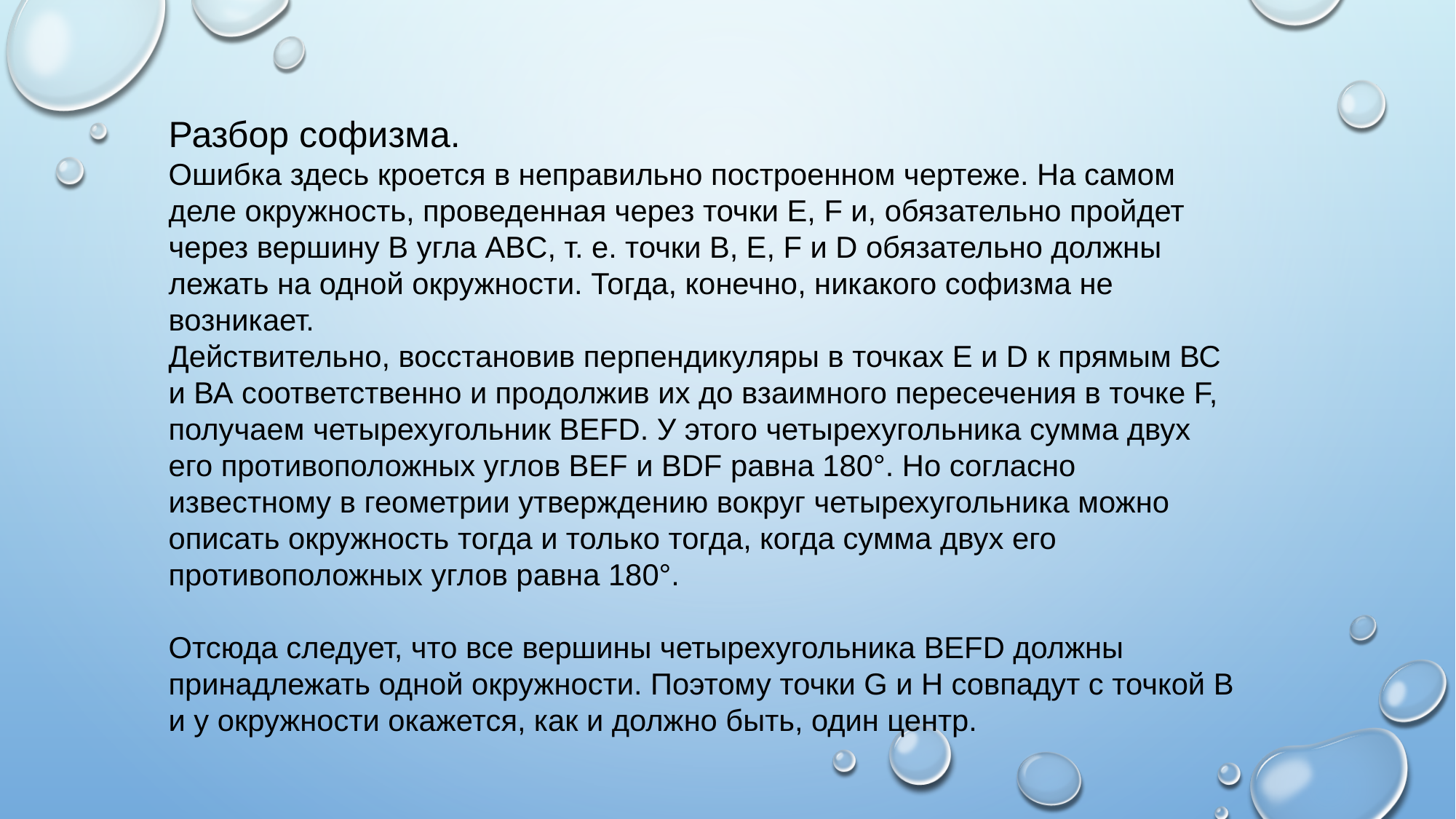

Разбор софизма.
Ошибка здесь кроется в неправильно построенном чертеже. На самом деле окружность, проведенная через точки Е, F и, обязательно пройдет через вершину В угла ABC, т. е. точки В, Е, F и D обязательно должны лежать на одной окружности. Тогда, конечно, никакого софизма не возникает.
Действительно, восстановив перпендикуляры в точках Е и D к прямым ВС и ВА соответственно и продолжив их до взаимного пересечения в точке F, получаем четырехугольник BEFD. У этого четырехугольника сумма двух его противоположных углов BEF и BDF равна 180°. Но согласно известному в геометрии утверждению вокруг четырехугольника можно описать окружность тогда и только тогда, когда сумма двух его противоположных углов равна 180°.

Отсюда следует, что все вершины четырехугольника BEFD должны принадлежать одной окружности. Поэтому точки G и Н совпадут с точкой В и у окружности окажется, как и должно быть, один центр.